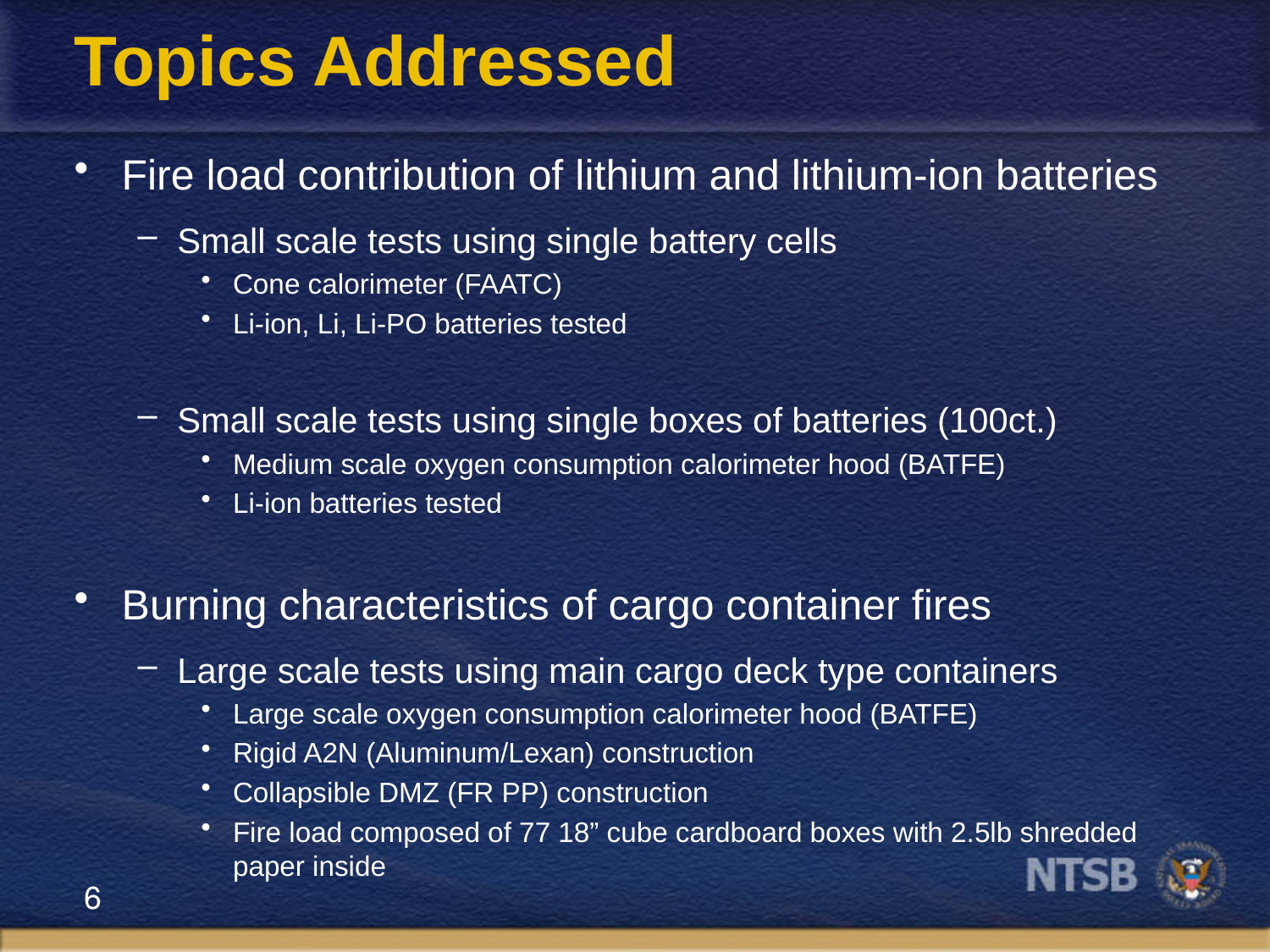

# Topics Addressed
Fire load contribution of lithium and lithium-ion batteries
Small scale tests using single battery cells
Cone calorimeter (FAATC)
Li-ion, Li, Li-PO batteries tested

Small scale tests using single boxes of batteries (100ct.)
Medium scale oxygen consumption calorimeter hood (BATFE)
Li-ion batteries tested

Burning characteristics of cargo container fires
Large scale tests using main cargo deck type containers
Large scale oxygen consumption calorimeter hood (BATFE)
Rigid A2N (Aluminum/Lexan) construction
Collapsible DMZ (FR PP) construction
Fire load composed of 77 18” cube cardboard boxes with 2.5lb shredded paper inside